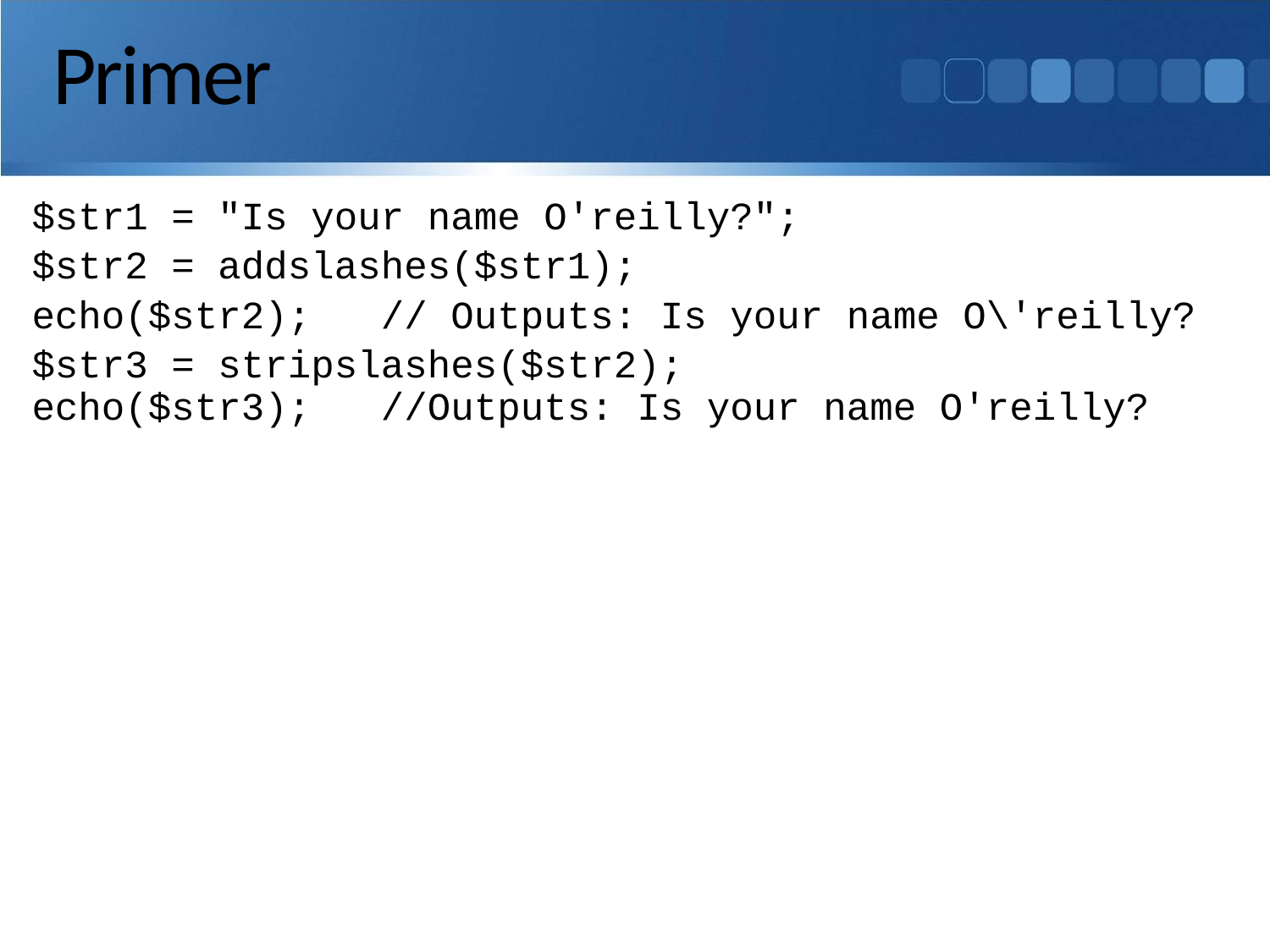

# Primer
$str1 = "Is your name O'reilly?";
$str2 = addslashes($str1);
echo($str2);   // Outputs: Is your name O\'reilly?
$str3 = stripslashes($str2);
echo($str3);   //Outputs: Is your name O'reilly?